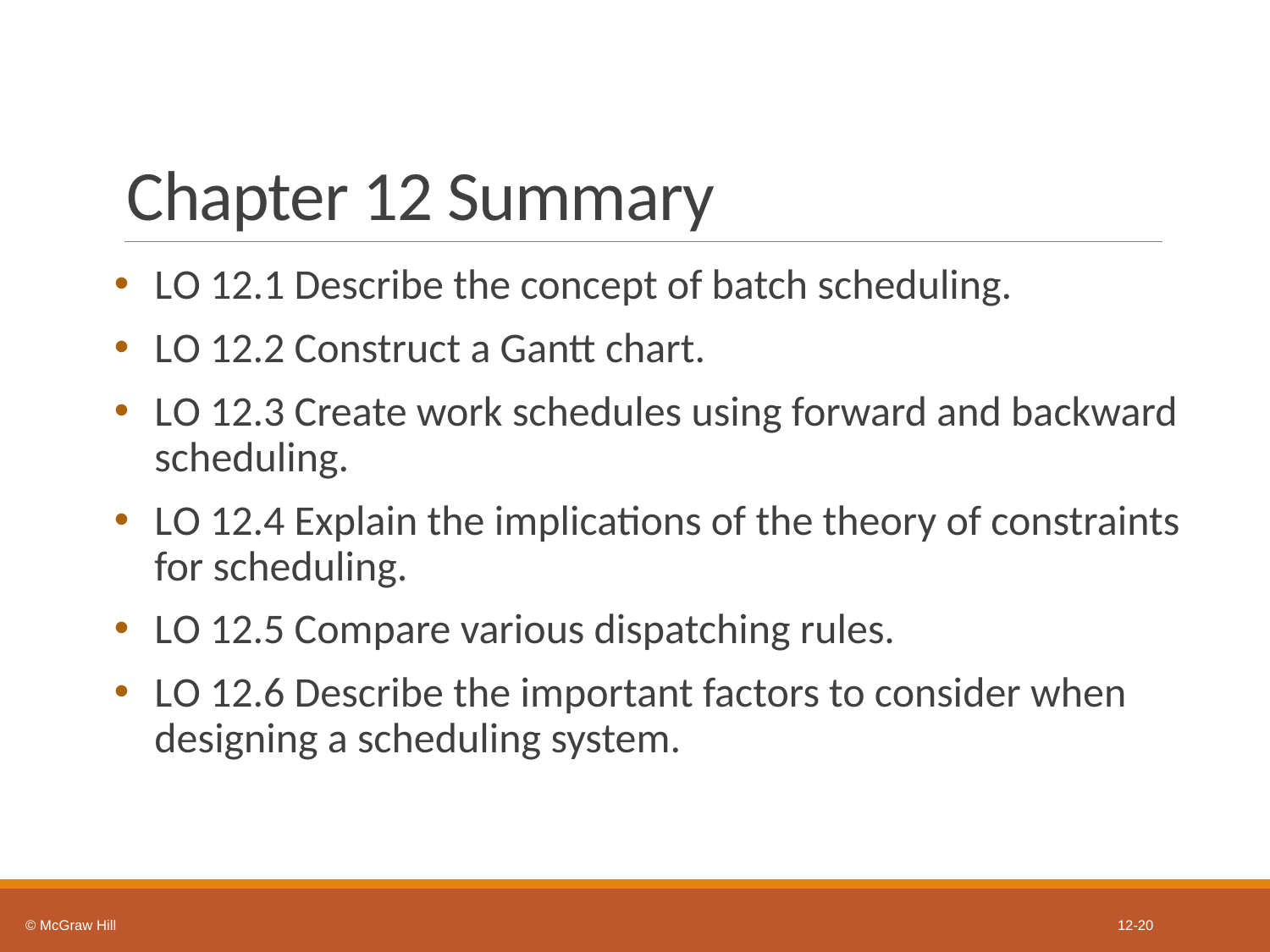

# Chapter 12 Summary
L O 12.1 Describe the concept of batch scheduling.
L O 12.2 Construct a Gantt chart.
L O 12.3 Create work schedules using forward and backward scheduling.
L O 12.4 Explain the implications of the theory of constraints for scheduling.
L O 12.5 Compare various dispatching rules.
L O 12.6 Describe the important factors to consider when designing a scheduling system.